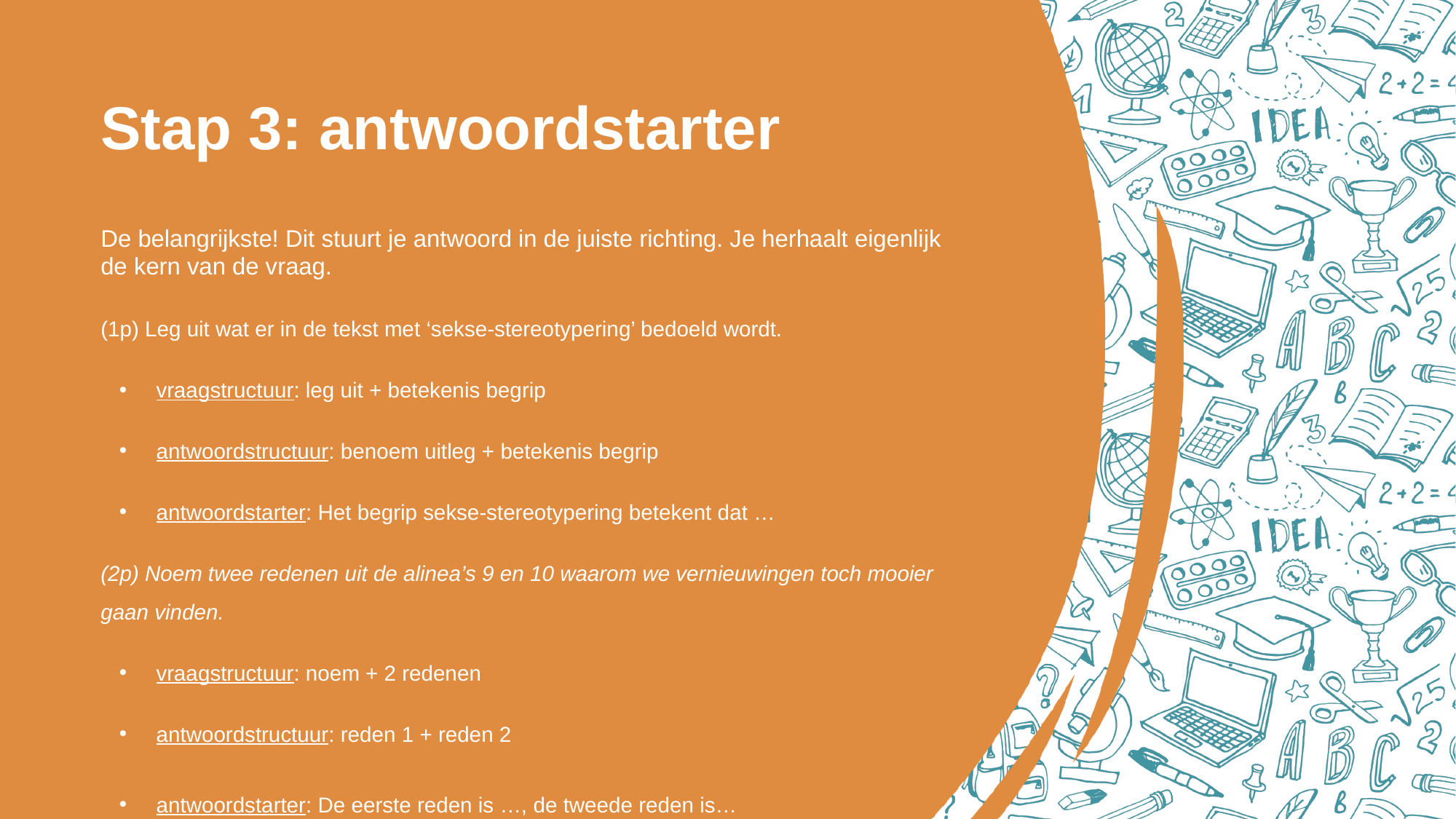

# Stap 3: antwoordstarter
De belangrijkste! Dit stuurt je antwoord in de juiste richting. Je herhaalt eigenlijk de kern van de vraag.
(1p) Leg uit wat er in de tekst met ‘sekse-stereotypering’ bedoeld wordt.
vraagstructuur: leg uit + betekenis begrip
antwoordstructuur: benoem uitleg + betekenis begrip
antwoordstarter: Het begrip sekse-stereotypering betekent dat …
(2p) Noem twee redenen uit de alinea’s 9 en 10 waarom we vernieuwingen toch mooier gaan vinden.
vraagstructuur: noem + 2 redenen
antwoordstructuur: reden 1 + reden 2
antwoordstarter: De eerste reden is …, de tweede reden is…